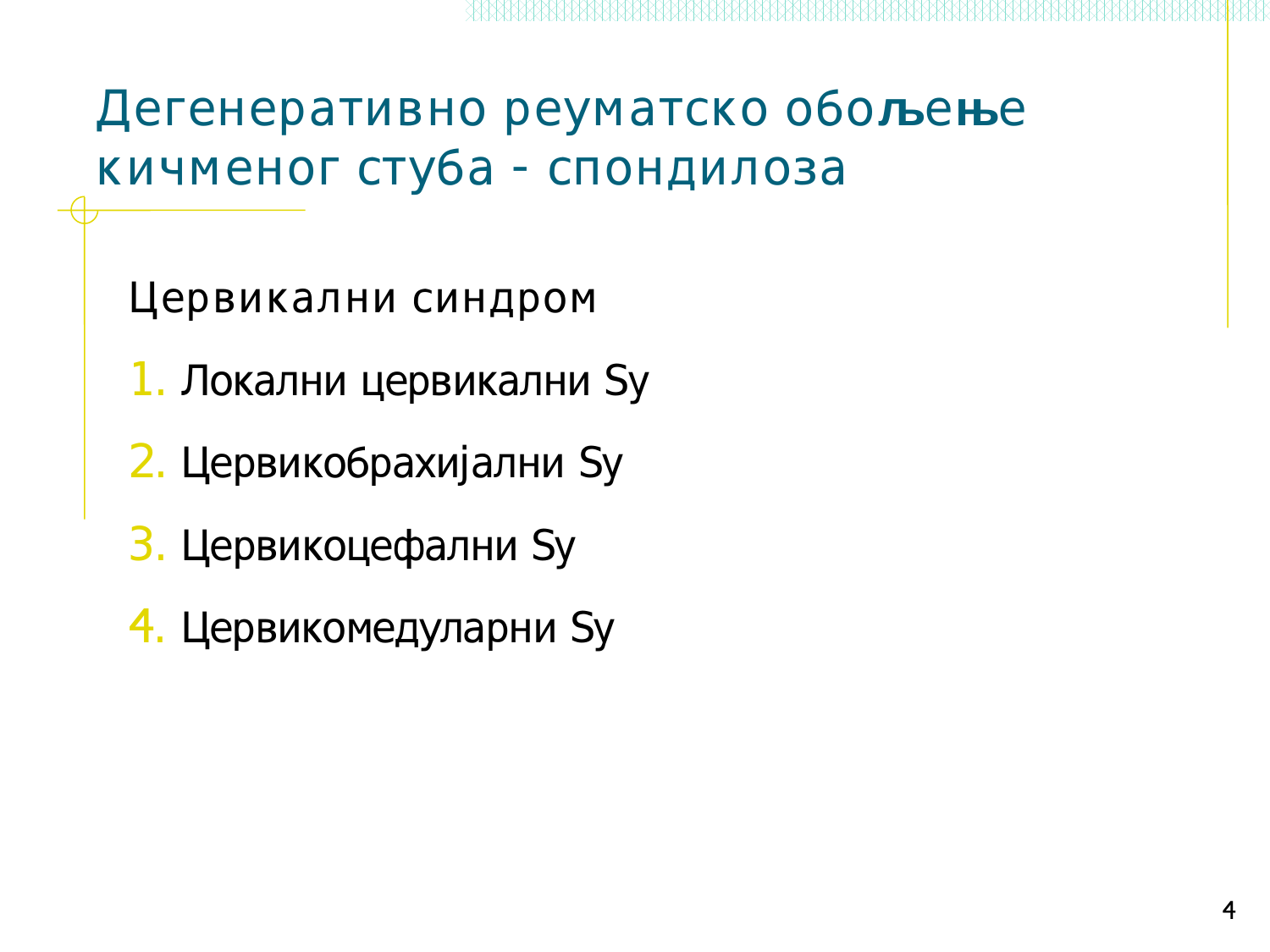

# Дегенеративно реуматско обољење кичменог стуба - спондилоза
Цервикални синдром
 Локални цервикални Sy
 Цервикобрахијални Sy
 Цервикоцефални Sy
 Цервикомедуларни Sy

4